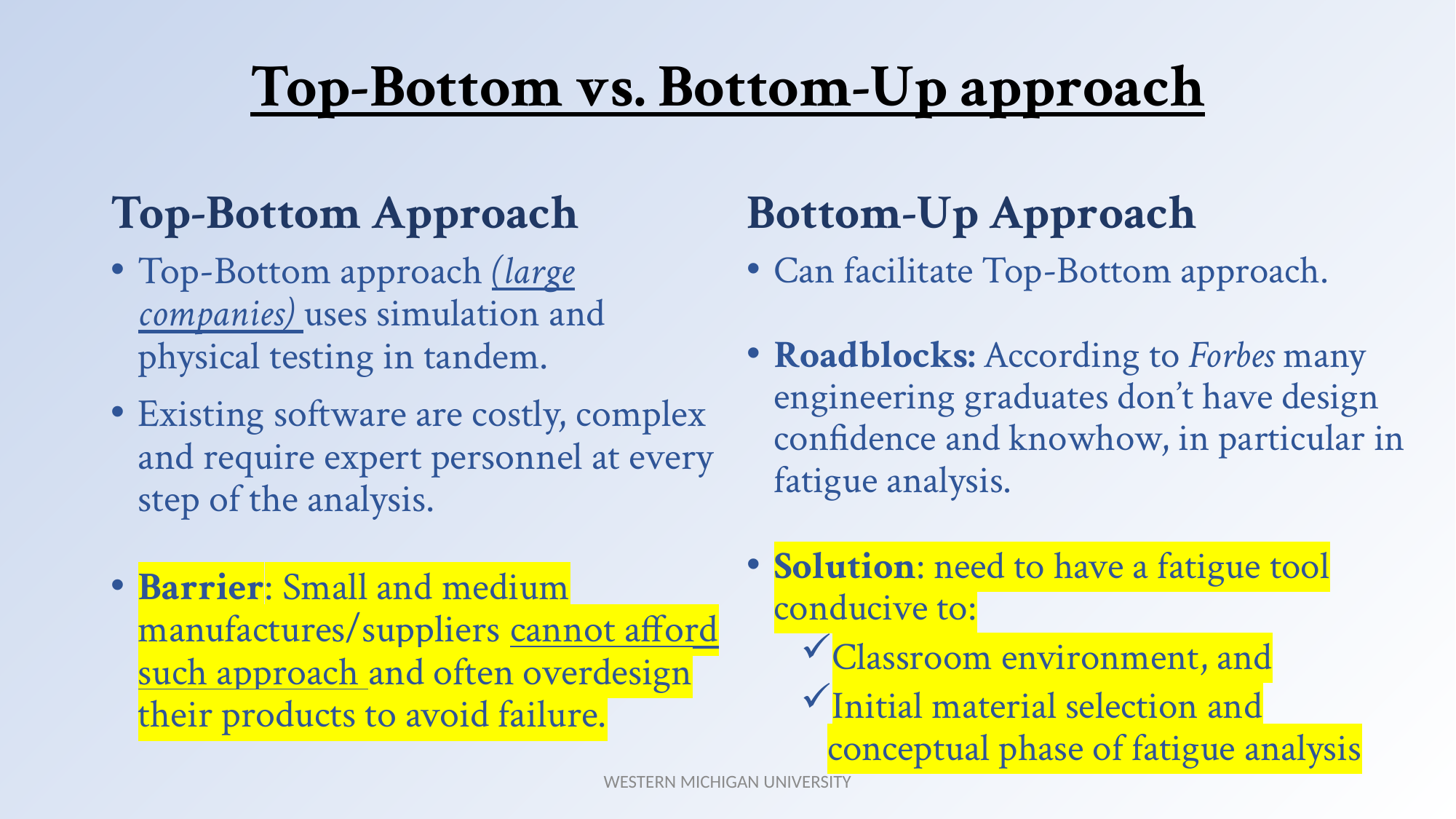

# Top-Bottom vs. Bottom-Up approach
Top-Bottom Approach
Bottom-Up Approach
Top-Bottom approach (large companies) uses simulation and physical testing in tandem.
Existing software are costly, complex and require expert personnel at every step of the analysis.

Barrier: Small and medium manufactures/suppliers cannot afford such approach and often overdesign their products to avoid failure.

Can facilitate Top-Bottom approach.

Roadblocks: According to Forbes many engineering graduates don’t have design confidence and knowhow, in particular in fatigue analysis.

Solution: need to have a fatigue tool conducive to:
Classroom environment, and
Initial material selection and conceptual phase of fatigue analysis

WESTERN MICHIGAN UNIVERSITY